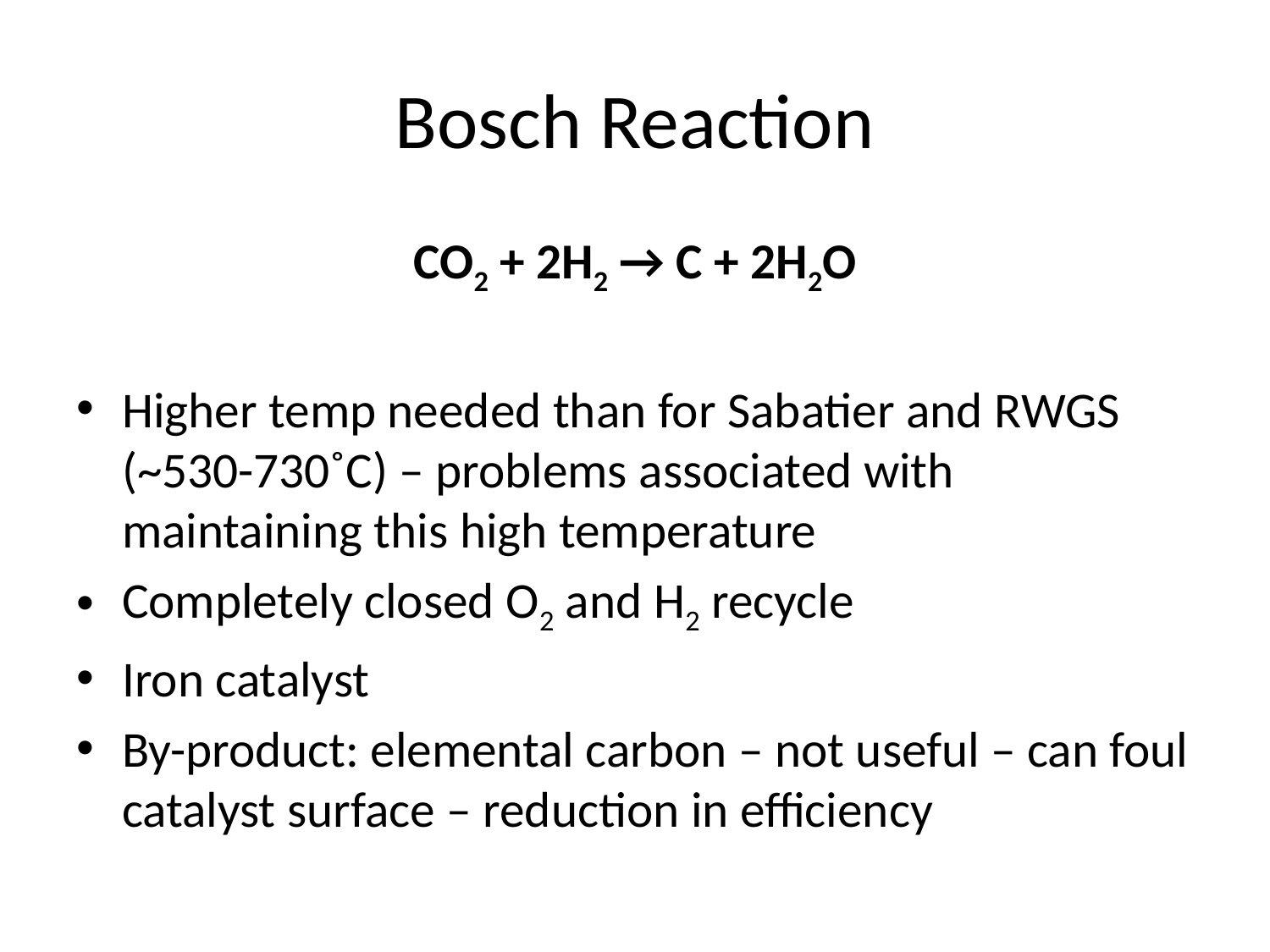

# Bosch Reaction
CO2 + 2H2 → C + 2H2O

Higher temp needed than for Sabatier and RWGS (~530-730˚C) – problems associated with maintaining this high temperature
Completely closed O2 and H2 recycle
Iron catalyst
By-product: elemental carbon – not useful – can foul catalyst surface – reduction in efficiency